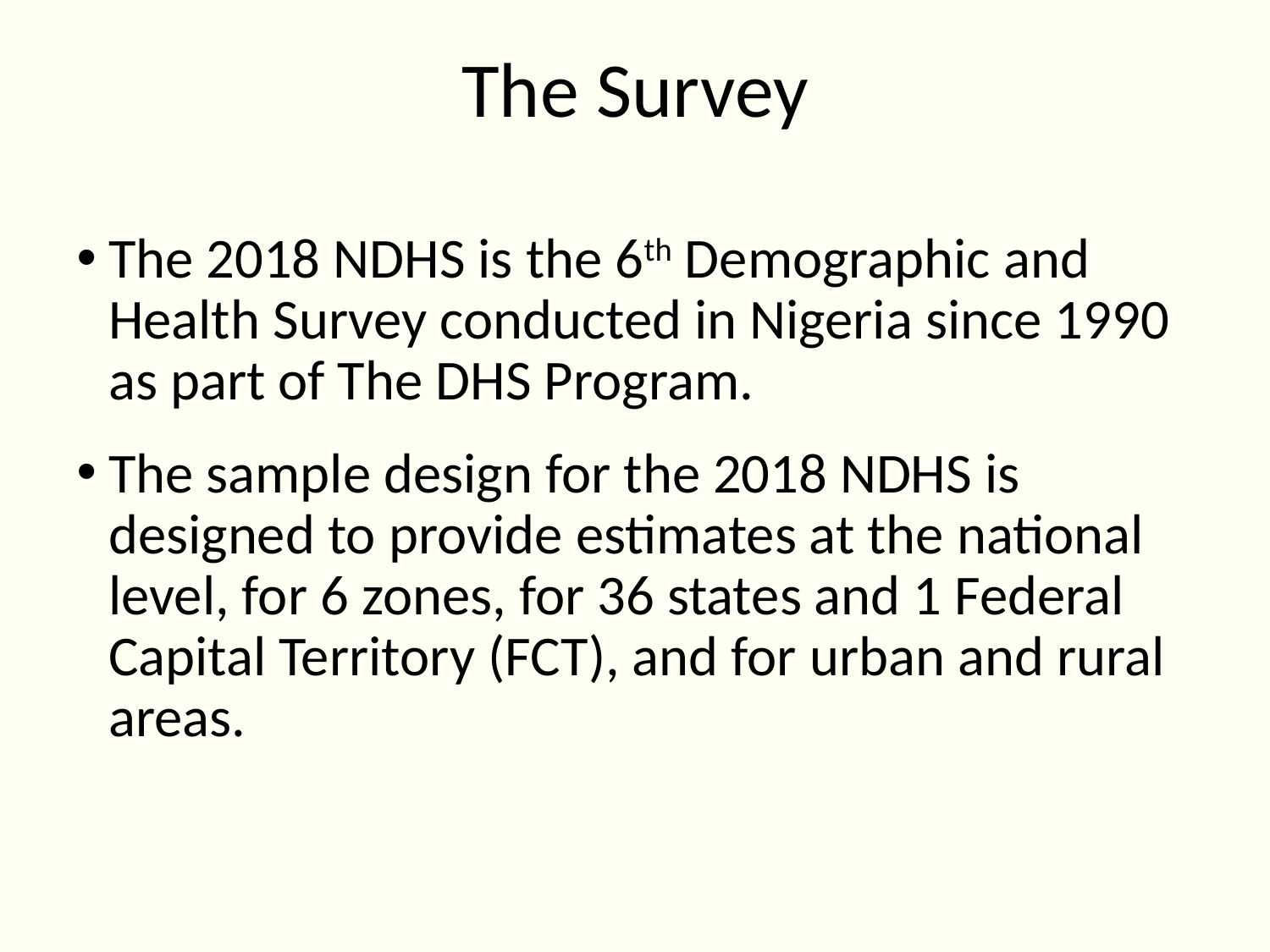

# The Survey
The 2018 NDHS is the 6th Demographic and Health Survey conducted in Nigeria since 1990 as part of The DHS Program.
The sample design for the 2018 NDHS is designed to provide estimates at the national level, for 6 zones, for 36 states and 1 Federal Capital Territory (FCT), and for urban and rural areas.